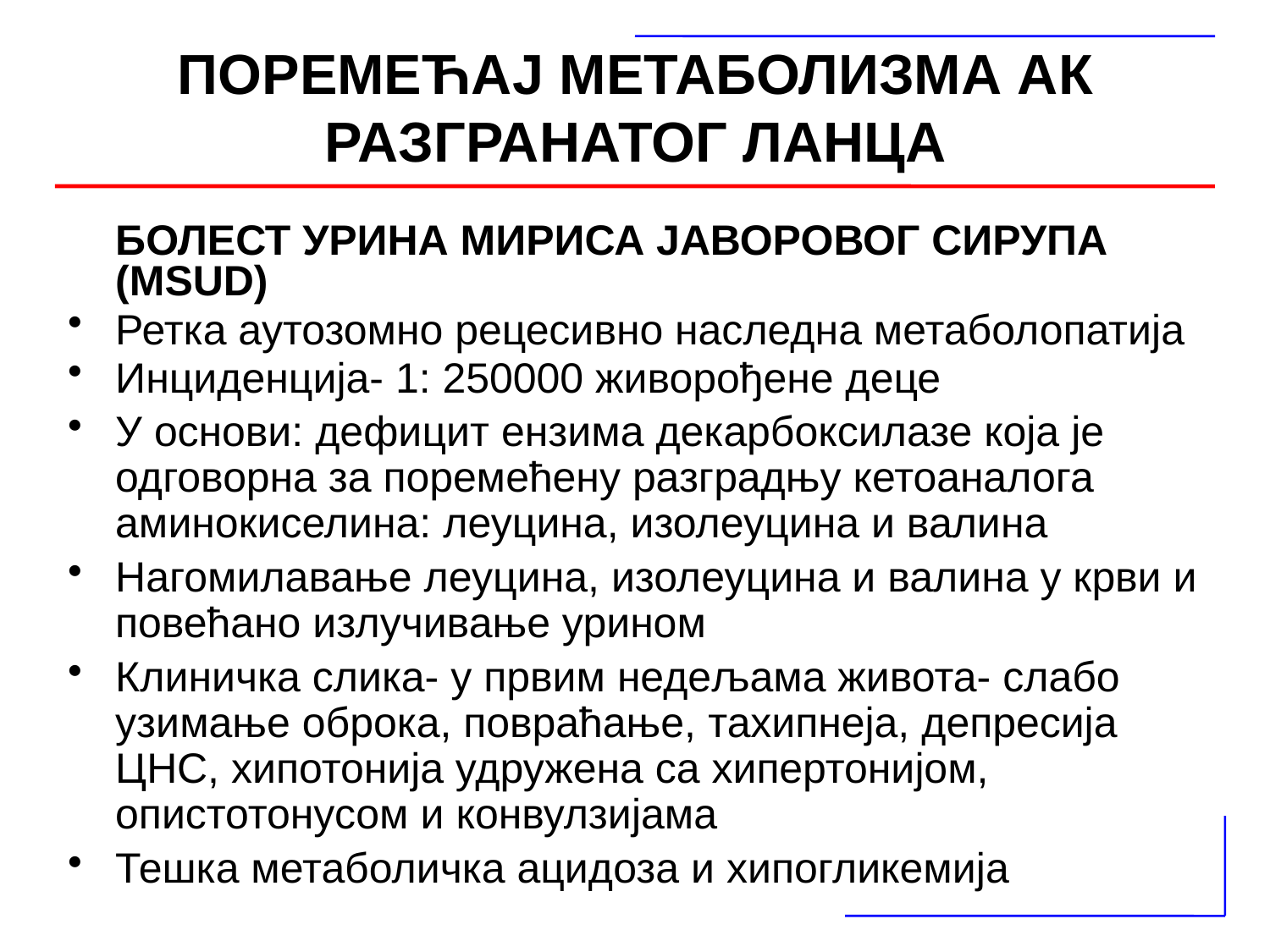

ПОРЕМЕЋАЈ МЕТАБОЛИЗМА АК РАЗГРАНАТОГ ЛАНЦА
	БОЛЕСТ УРИНА МИРИСА ЈАВОРОВОГ СИРУПА (MSUD)
Ретка аутозомно рецесивно наследна метаболопатија
Инциденција- 1: 250000 живорођене деце
У основи: дефицит ензима декарбоксилазе која је одговорна за поремећену разградњу кетоаналога аминокиселина: леуцина, изолеуцина и валина
Нагомилавање леуцина, изолеуцина и валина у крви и повећано излучивање урином
Клиничка слика- у првим недељама живота- слабо узимање оброка, повраћање, тахипнеја, депресија ЦНС, хипотонија удружена са хипертонијом, опистотонусом и конвулзијама
Тешка метаболичка ацидоза и хипогликемија